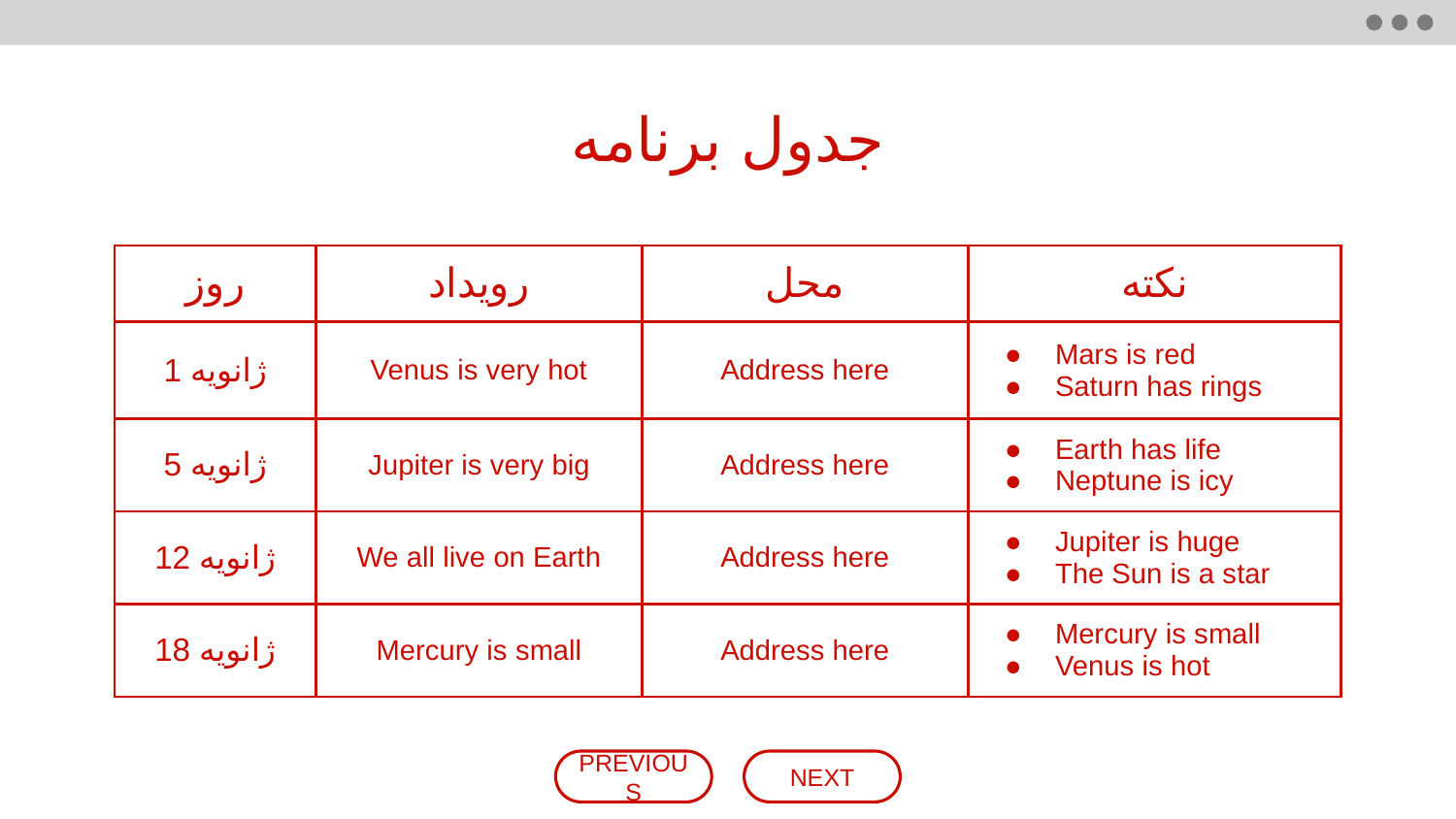

# جدول برنامه
| روز | رویداد | محل | نکته |
| --- | --- | --- | --- |
| 1 ژانویه | Venus is very hot | Address here | Mars is red Saturn has rings |
| 5 ژانویه | Jupiter is very big | Address here | Earth has life Neptune is icy |
| 12 ژانویه | We all live on Earth | Address here | Jupiter is huge The Sun is a star |
| 18 ژانویه | Mercury is small | Address here | Mercury is small Venus is hot |
PREVIOUS
NEXT